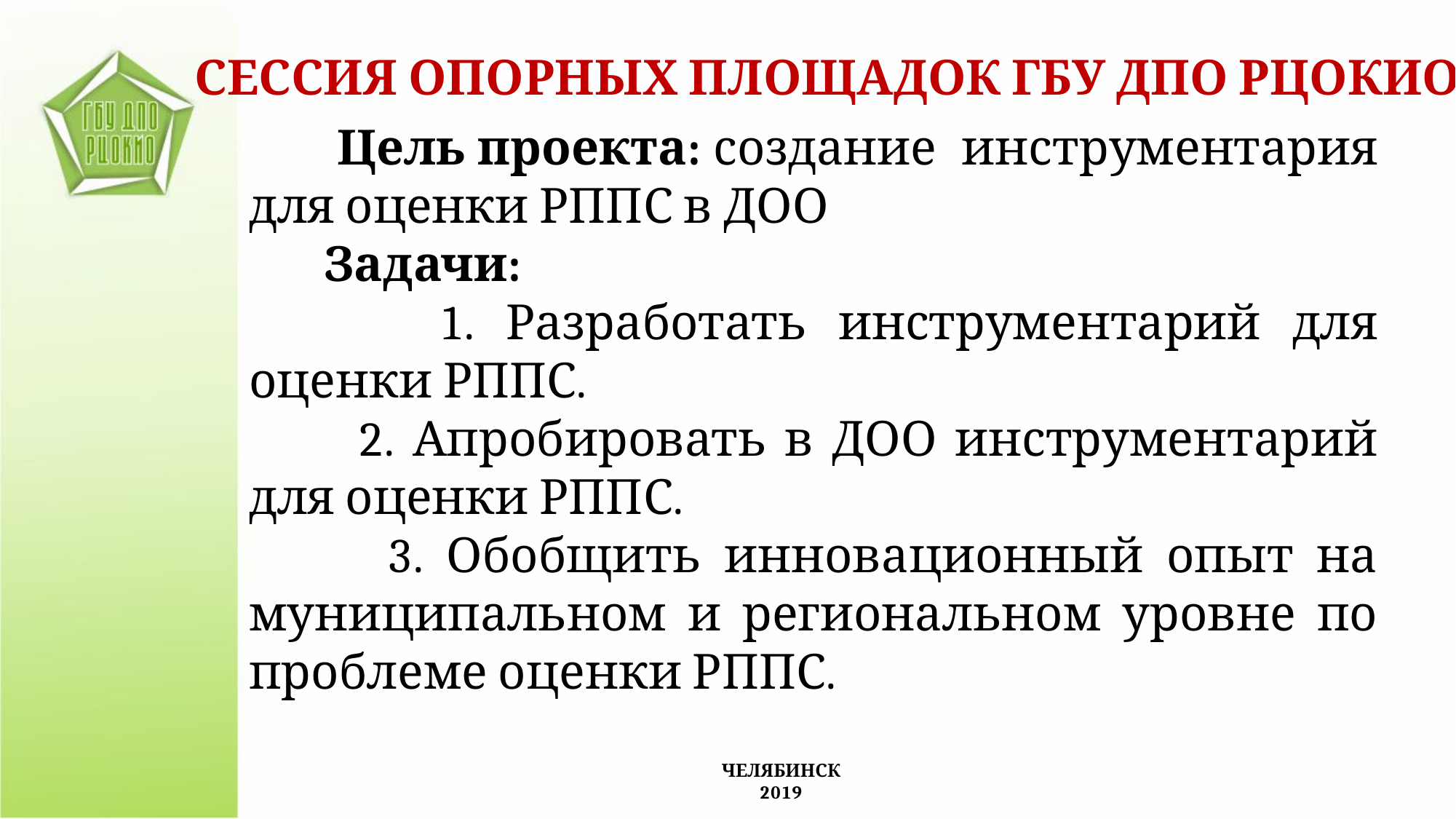

СЕССИЯ ОПОРНЫХ ПЛОЩАДОК ГБУ ДПО РЦОКИО
       Цель проекта: создание  инструментария для оценки РППС в ДОО
       Задачи:
      1. Разработать инструментарий для оценки РППС.
      2. Апробировать в ДОО инструментарий для оценки РППС.
      3. Обобщить инновационный опыт на муниципальном и региональном уровне по проблеме оценки РППС.
ЧЕЛЯБИНСК
2019